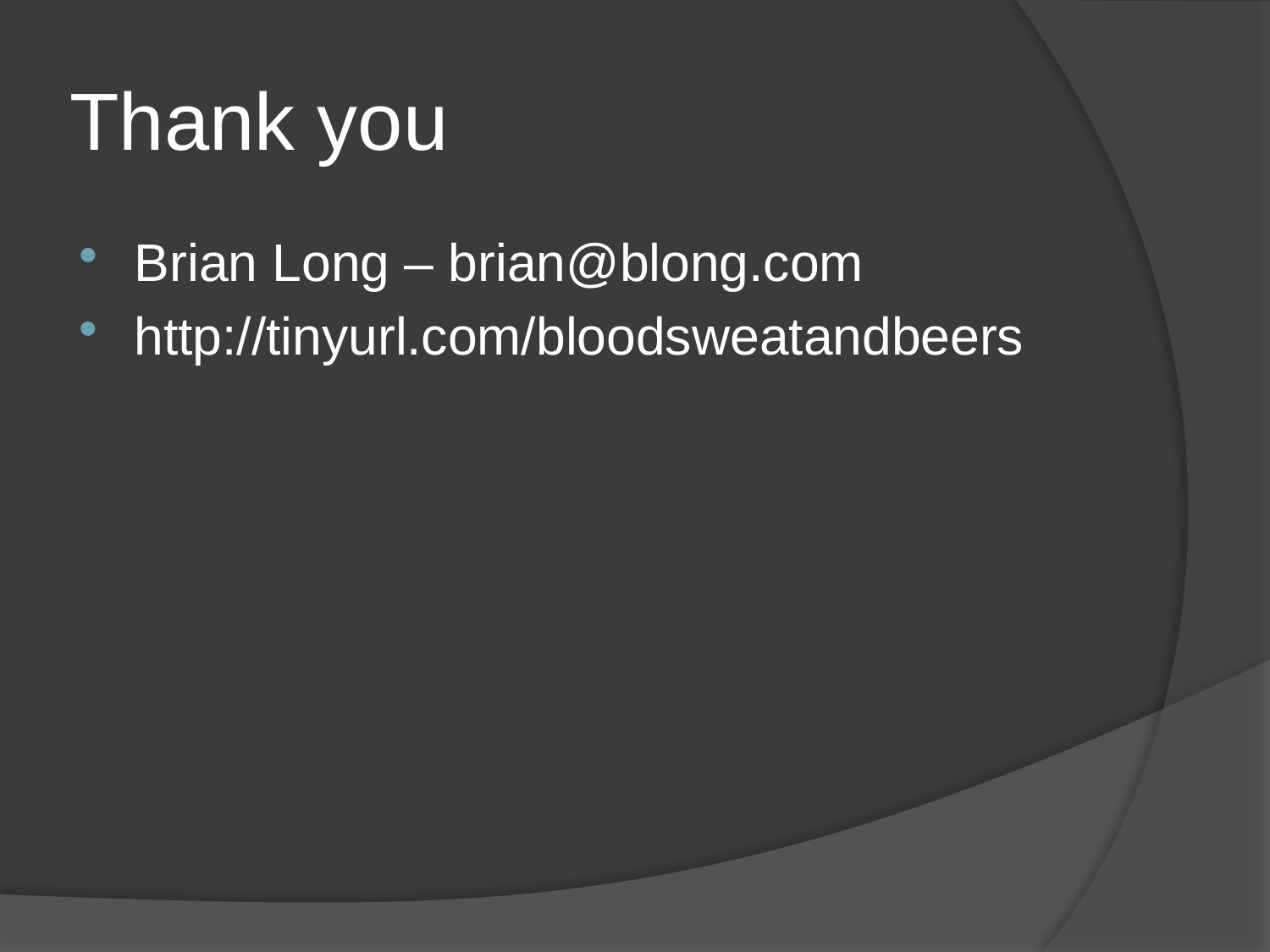

# Thank you
Brian Long – brian@blong.com
http://tinyurl.com/bloodsweatandbeers